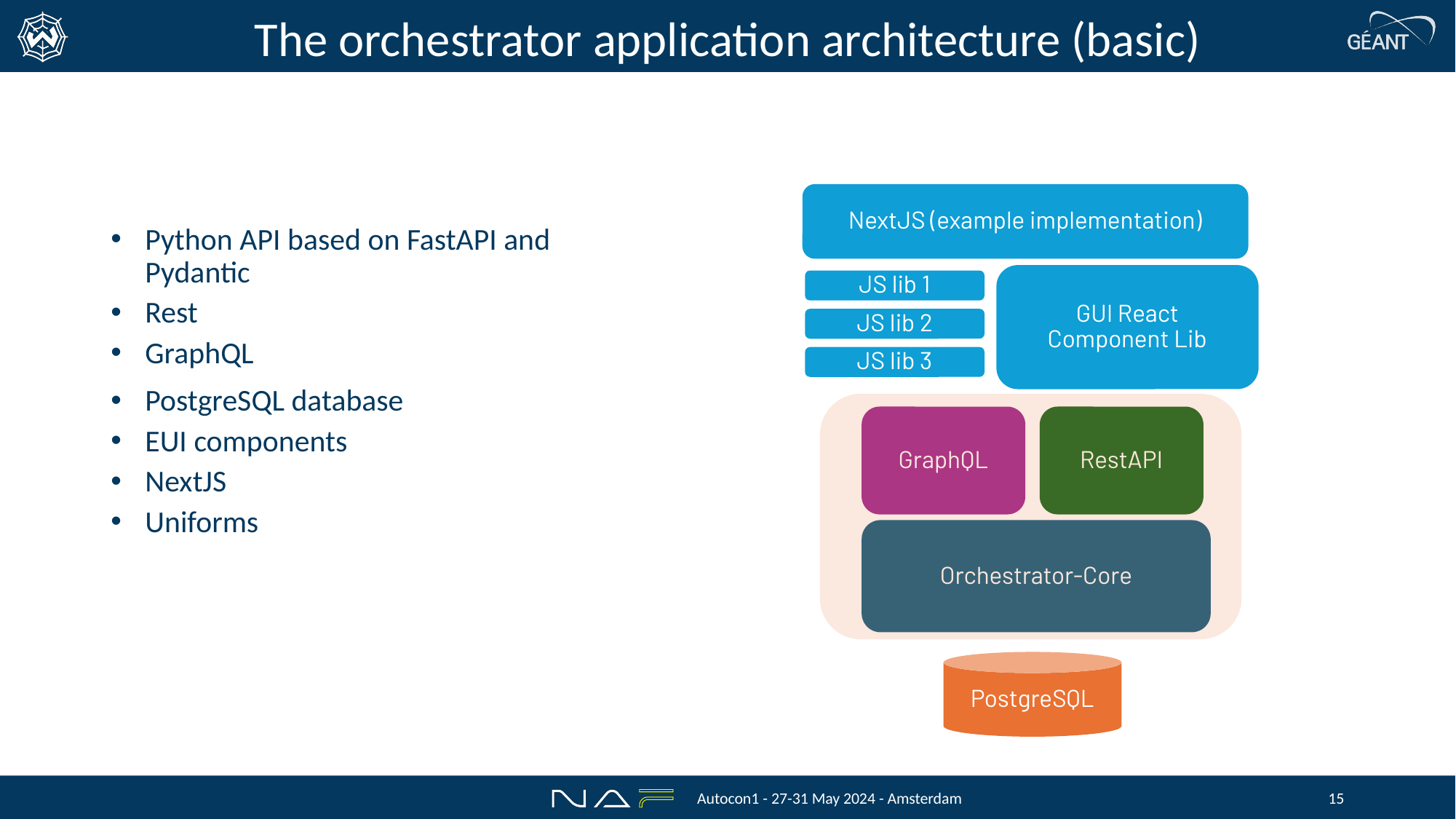

# The orchestrator application architecture (basic)
NextJS (example implementation)
Python API based on FastAPI and Pydantic
Rest
GraphQL
PostgreSQL database
EUI components
NextJS
Uniforms

GUI React Component Lib
JS lib 1
JS lib 2
JS lib 3

RestAPI
GraphQL
Orchestrator-Core
PostgreSQL
Autocon1 - 27-31 May 2024 - Amsterdam
15